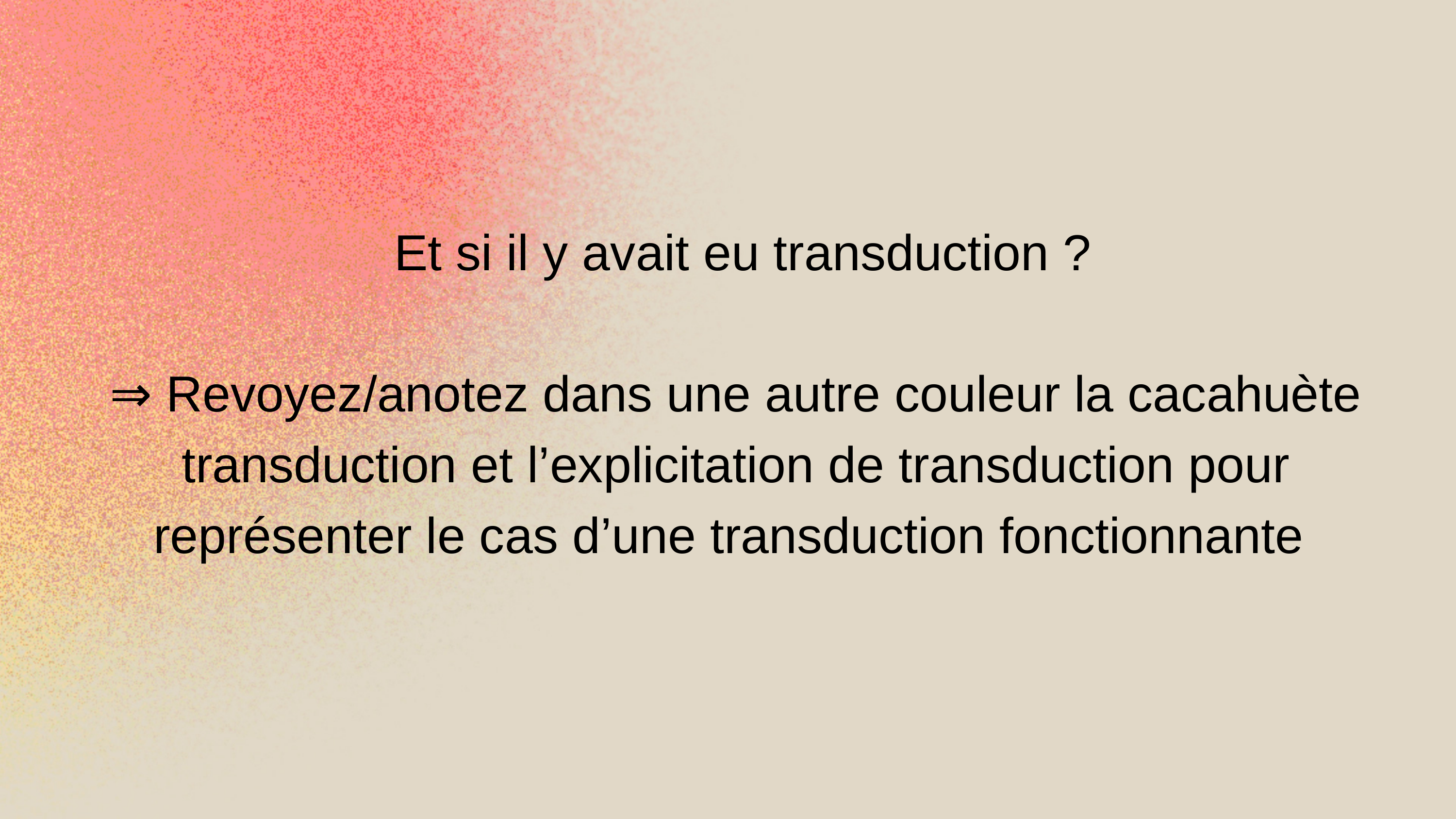

Et si il y avait eu transduction ?

⇒ Revoyez/anotez dans une autre couleur la cacahuète transduction et l’explicitation de transduction pour représenter le cas d’une transduction fonctionnante